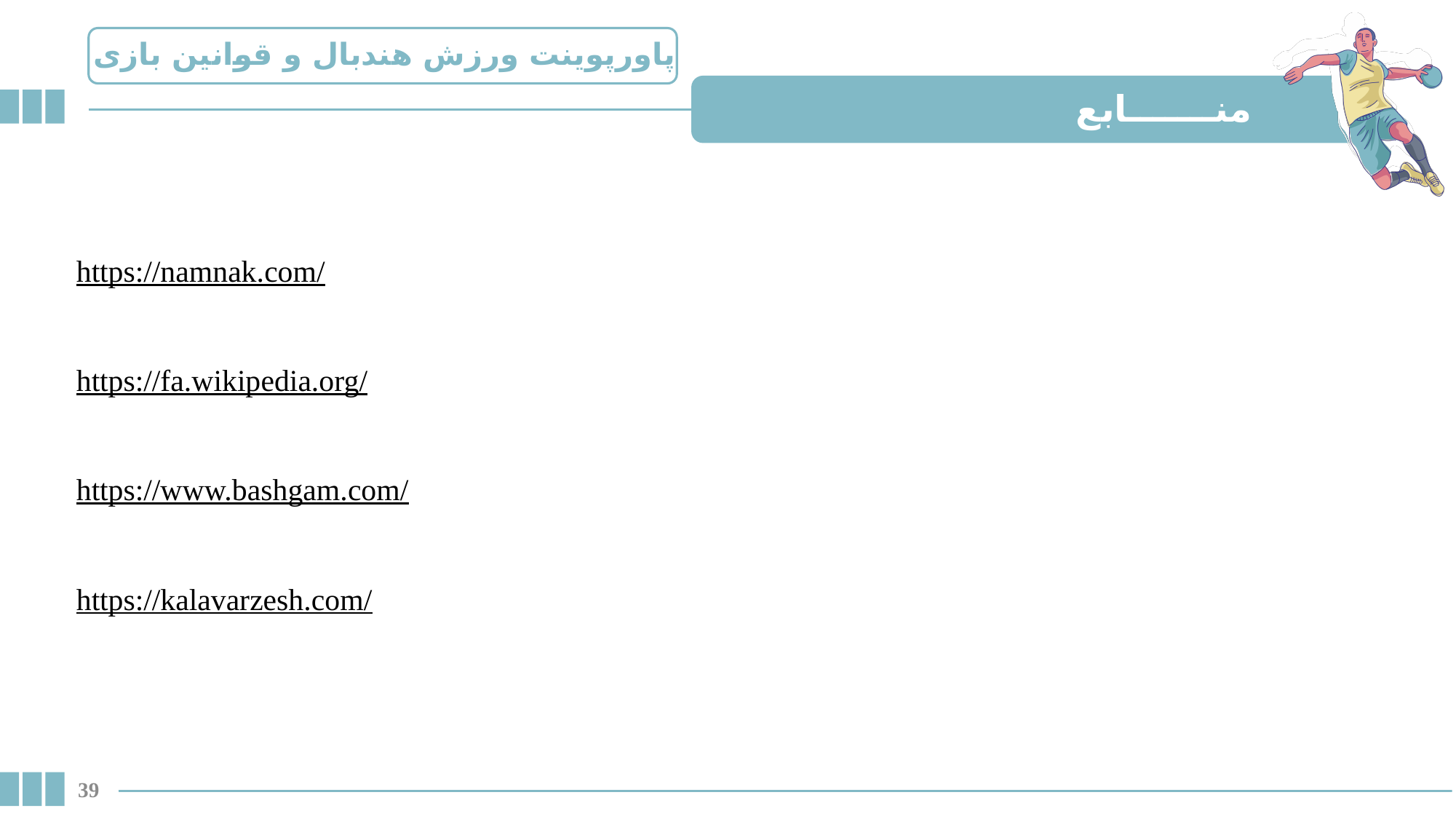

پاورپوینت ورزش هندبال و قوانین بازی
منـــــــابع
https://namnak.com/
https://fa.wikipedia.org/
https://www.bashgam.com/
https://kalavarzesh.com/

39